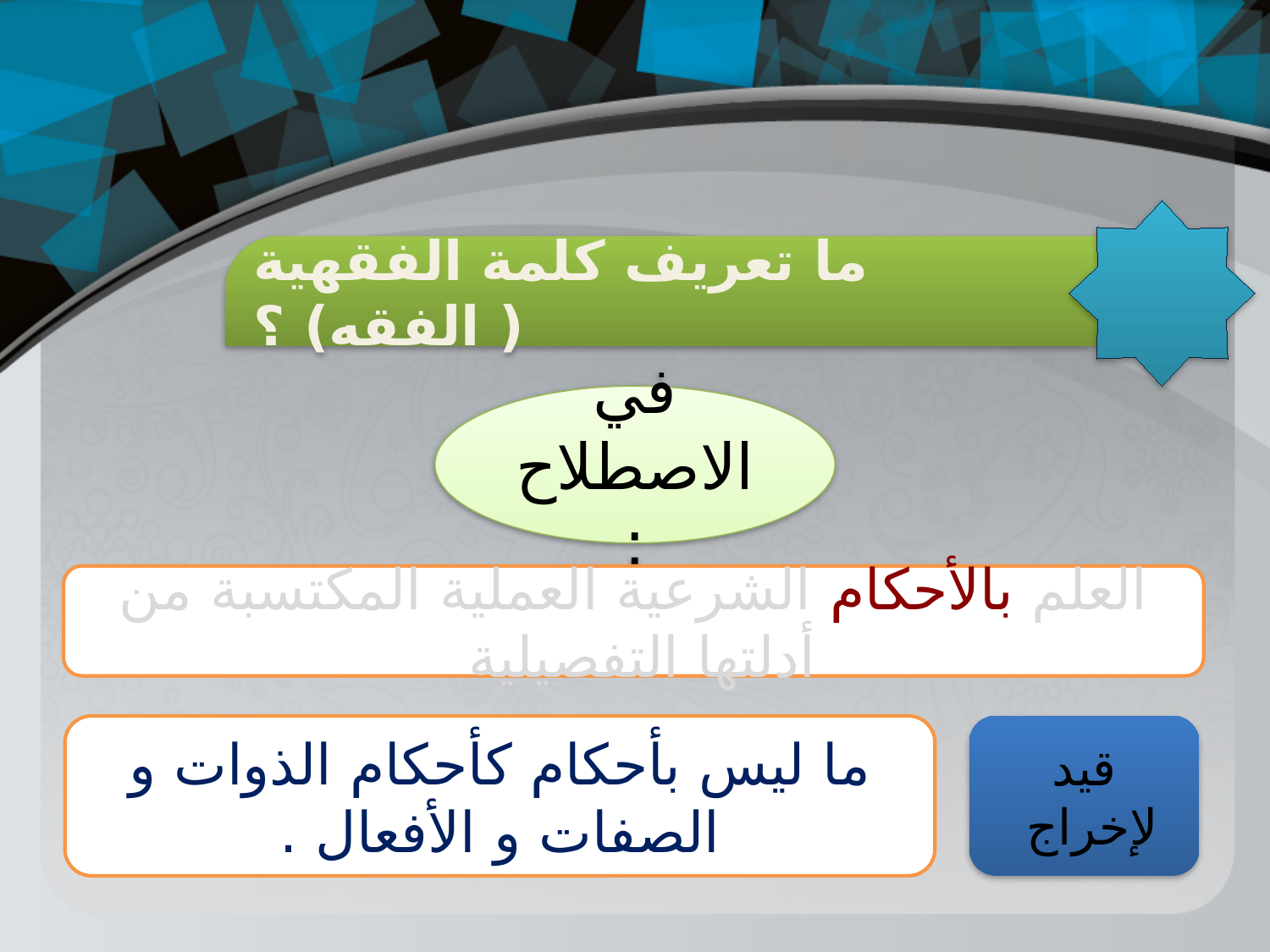

ما تعريف كلمة الفقهية ( الفقه) ؟
في الاصطلاح :
العلم بالأحكام الشرعية العملية المكتسبة من أدلتها التفصيلية
ما ليس بأحكام كأحكام الذوات و الصفات و الأفعال .
قيد لإخراج